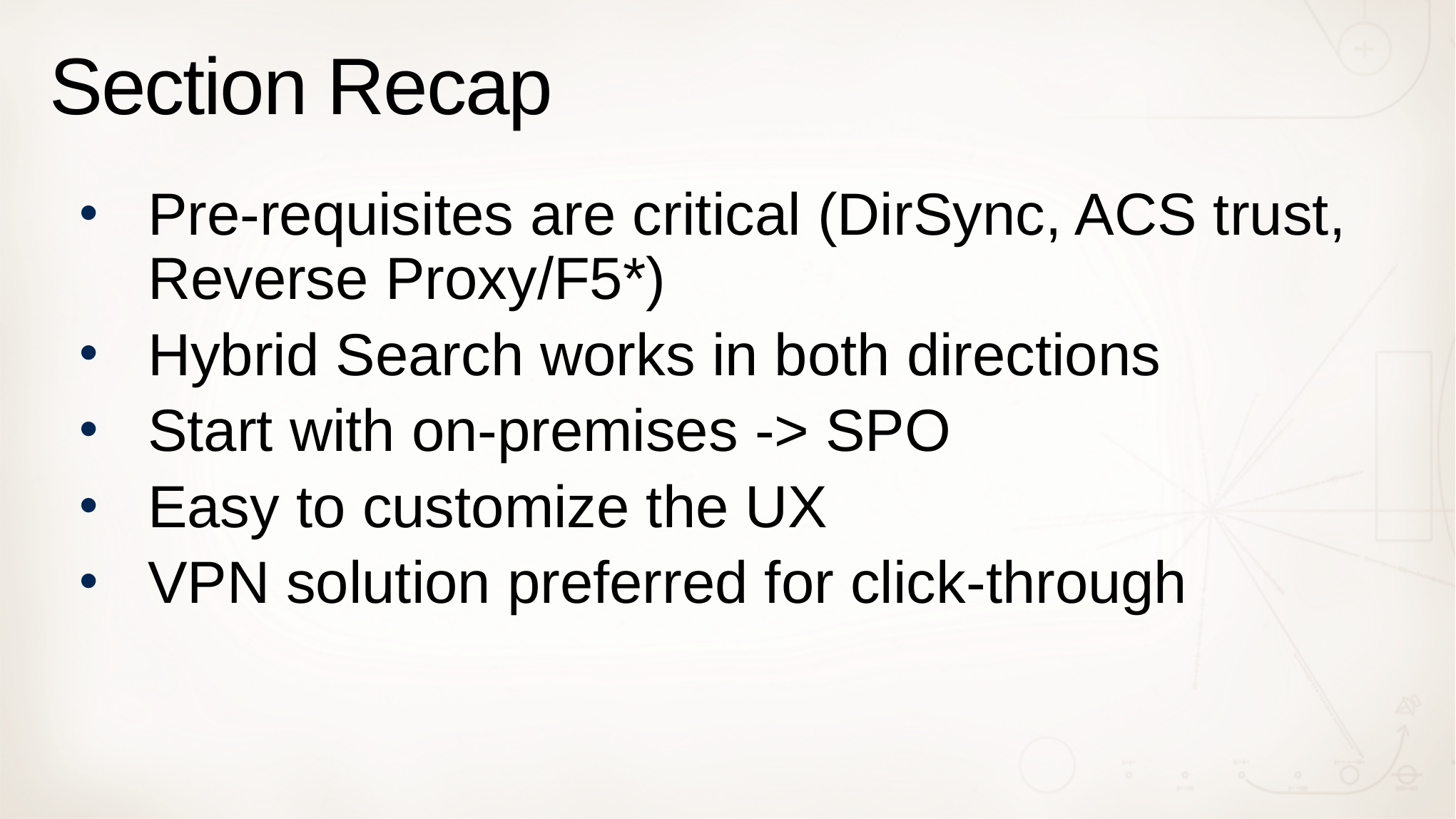

# Section Recap
Pre-requisites are critical (DirSync, ACS trust, Reverse Proxy/F5*)
Hybrid Search works in both directions
Start with on-premises -> SPO
Easy to customize the UX
VPN solution preferred for click-through